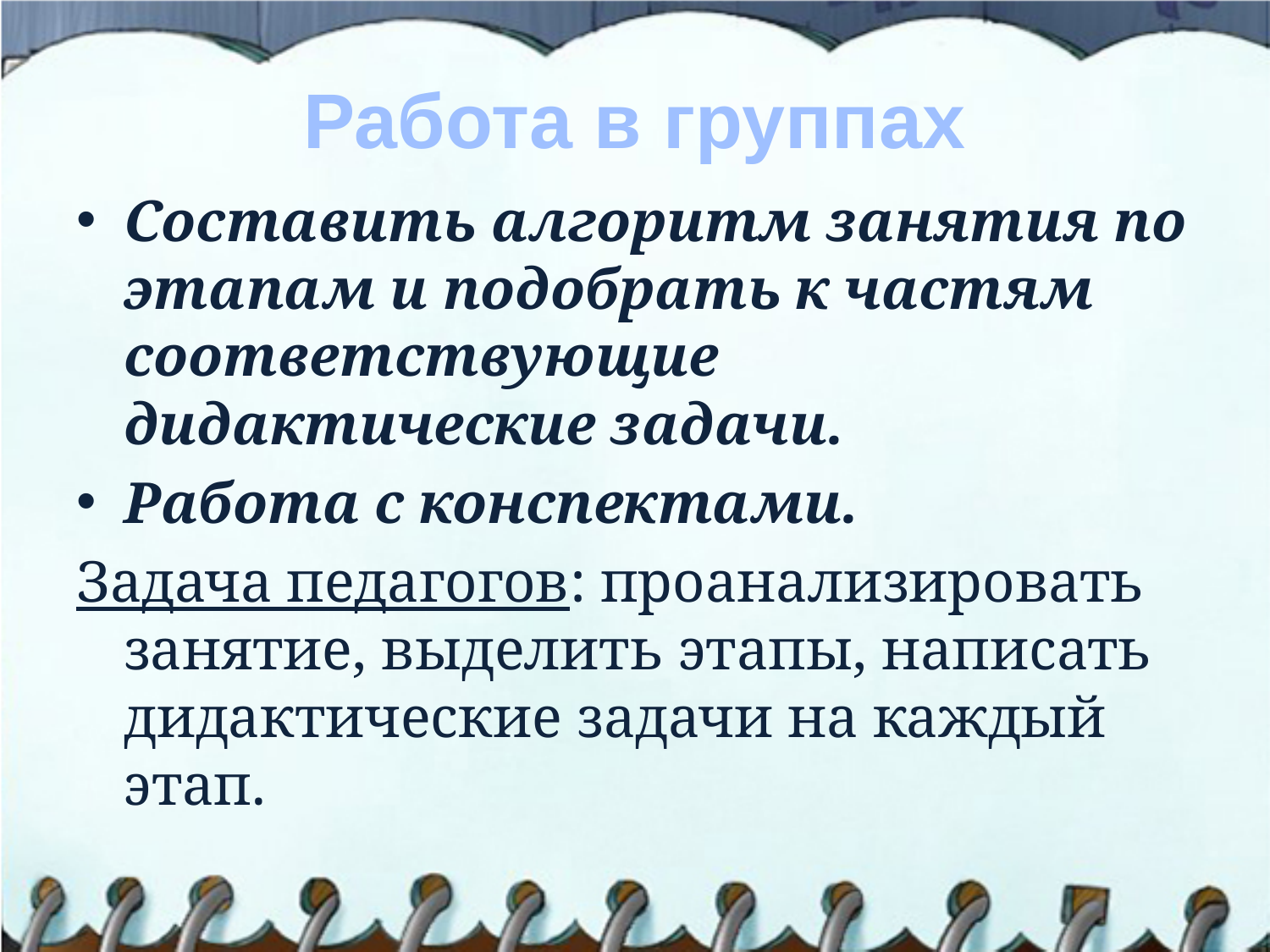

# Работа в группах
Составить алгоритм занятия по этапам и подобрать к частям соответствующие дидактические задачи.
Работа с конспектами.
Задача педагогов: проанализировать занятие, выделить этапы, написать дидактические задачи на каждый этап.